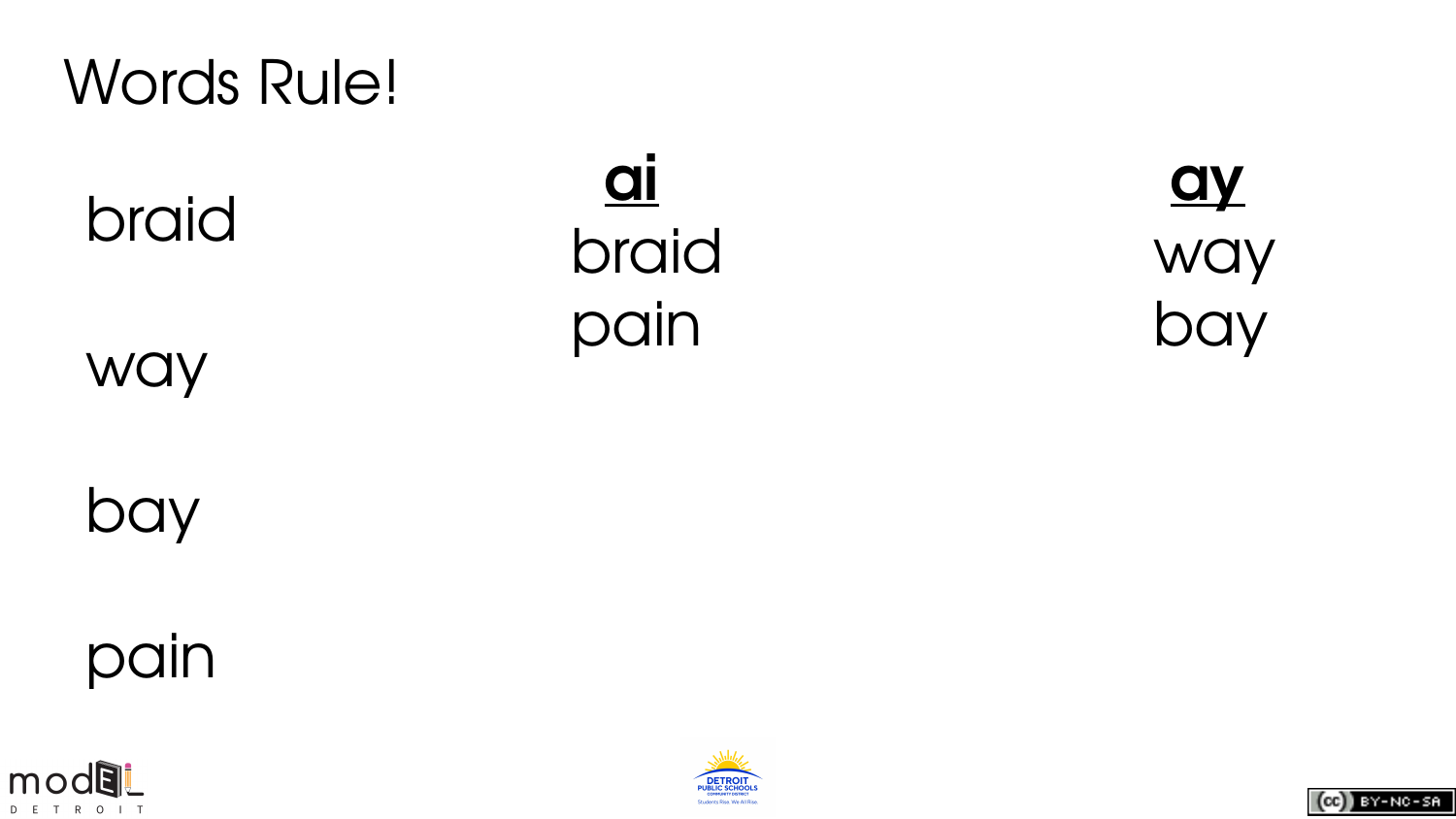

# Words Rule!
  ai				 ay
braid			way
pain				bay

braid

way

bay

pain